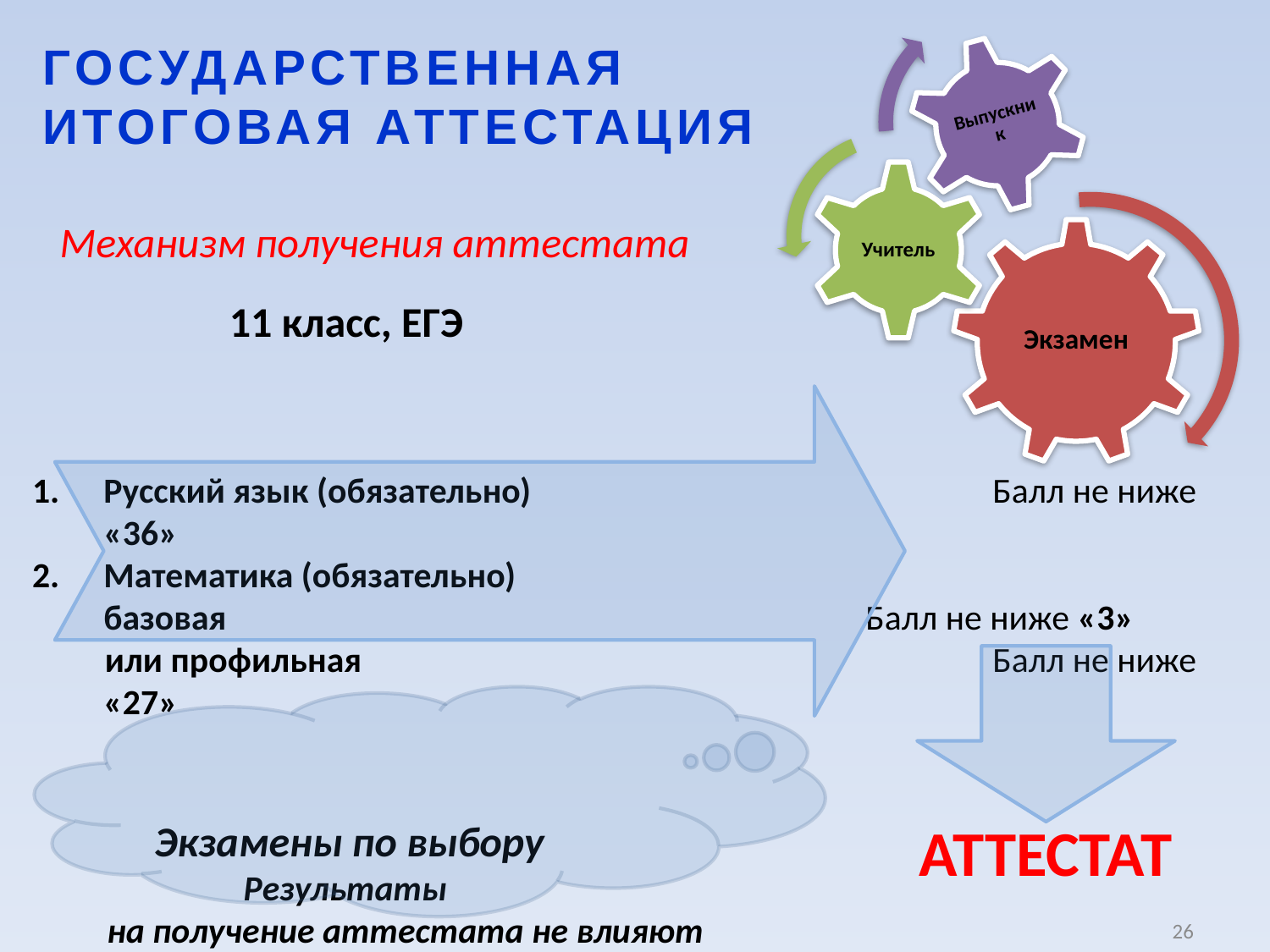

Экзамен
Учитель
Выпускник
ГОСУДАРСТВЕННАЯ
ИТОГОВАЯ АТТЕСТАЦИЯ
Механизм получения аттестата
11 класс, ЕГЭ

Русский язык (обязательно) 	  			Балл не ниже «36»
Математика (обязательно)
	базовая			  			Балл не ниже «3»
         или профильная 		  			Балл не ниже «27»

     Экзамены по выбору
                 Результаты
на получение аттестата не влияют

АТТЕСТАТ
26